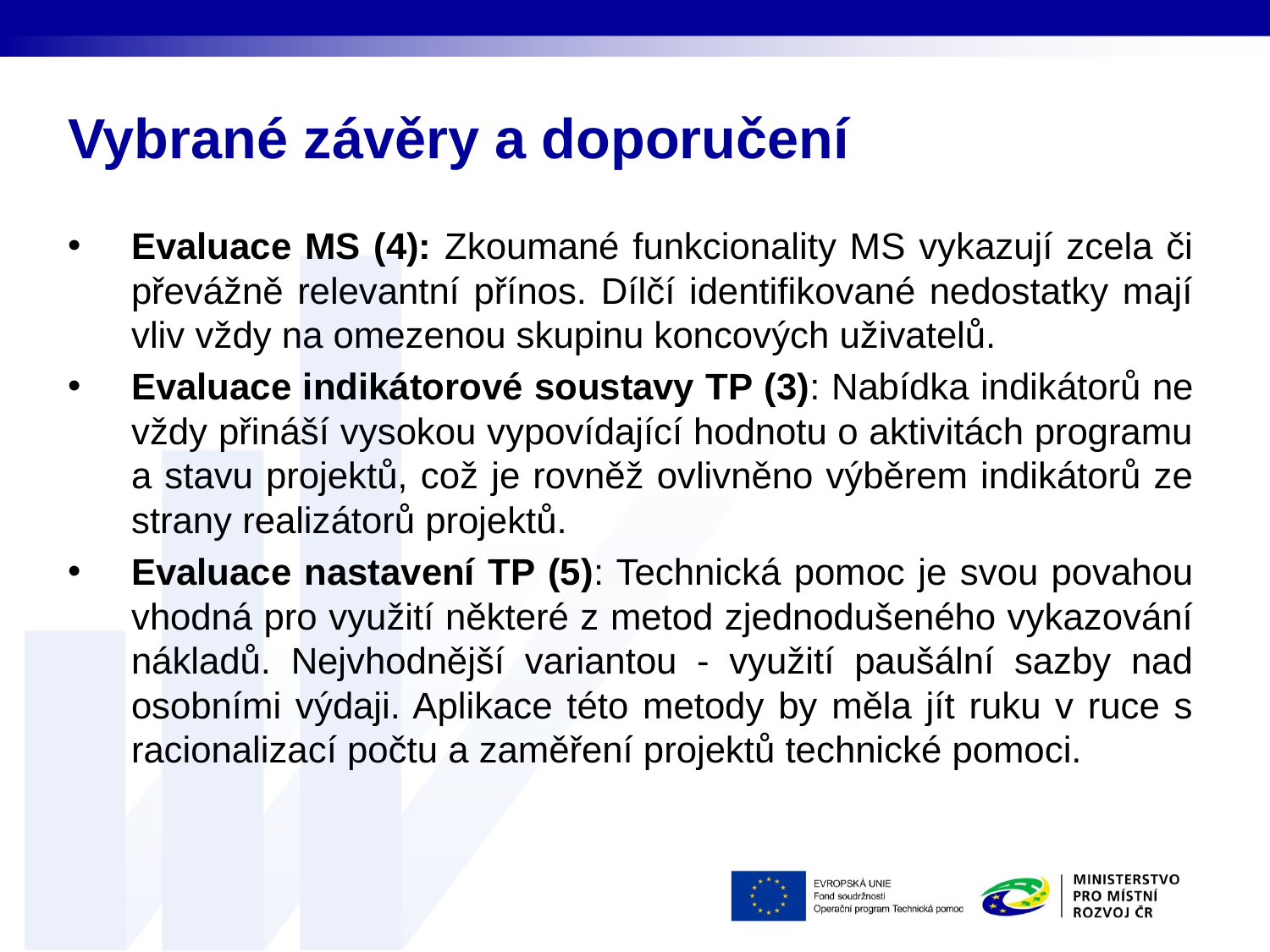

# Vybrané závěry a doporučení
Evaluace MS (4): Zkoumané funkcionality MS vykazují zcela či převážně relevantní přínos. Dílčí identifikované nedostatky mají vliv vždy na omezenou skupinu koncových uživatelů.
Evaluace indikátorové soustavy TP (3): Nabídka indikátorů ne vždy přináší vysokou vypovídající hodnotu o aktivitách programu a stavu projektů, což je rovněž ovlivněno výběrem indikátorů ze strany realizátorů projektů.
Evaluace nastavení TP (5): Technická pomoc je svou povahou vhodná pro využití některé z metod zjednodušeného vykazování nákladů. Nejvhodnější variantou - využití paušální sazby nad osobními výdaji. Aplikace této metody by měla jít ruku v ruce s racionalizací počtu a zaměření projektů technické pomoci.